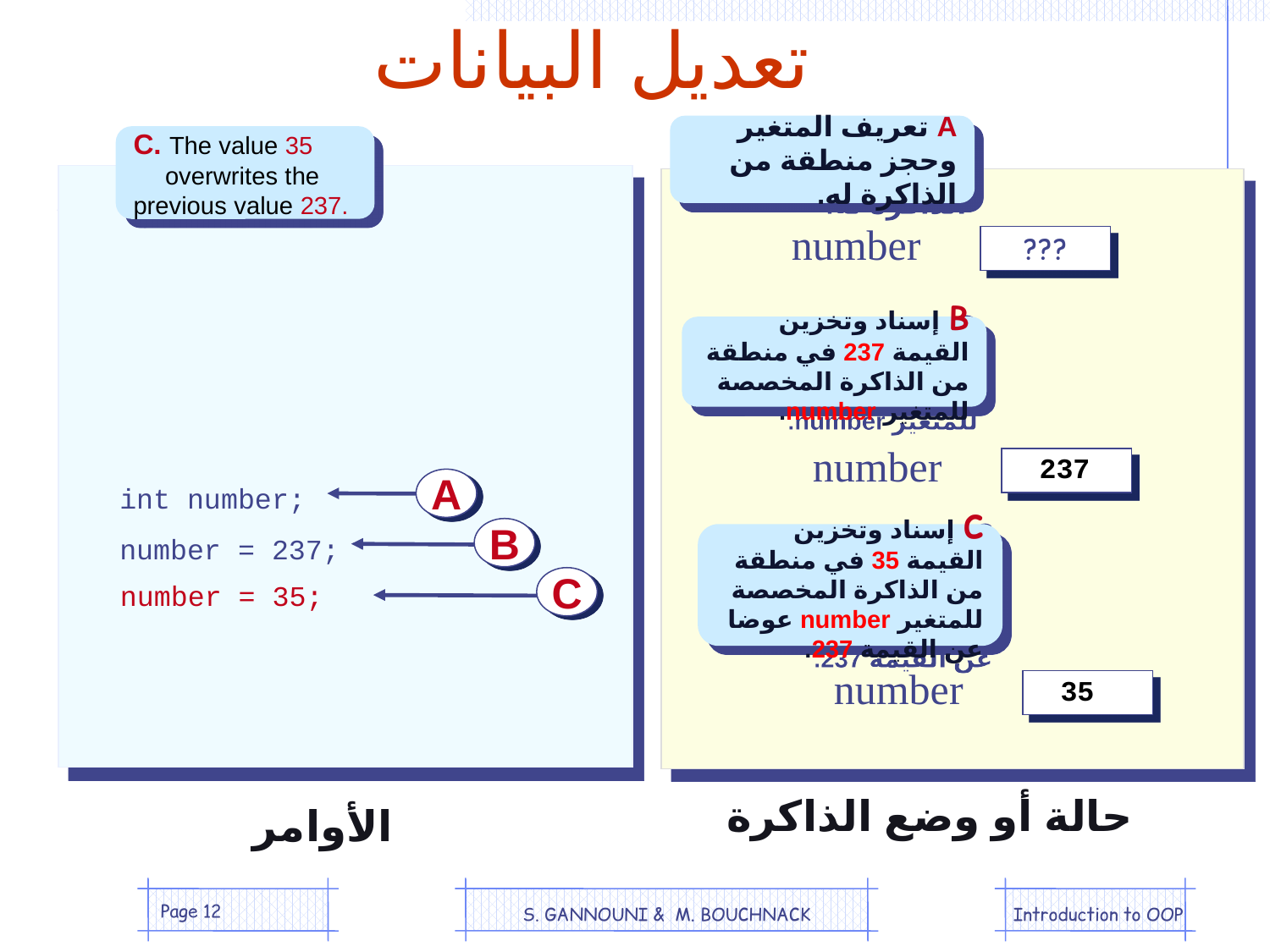

# تعديل البيانات
A تعريف المتغير وحجز منطقة من الذاكرة له.
C. The value 35 	overwrites the previous value 237.

number
???
B إسناد وتخزين القيمة 237 في منطقة من الذاكرة المخصصة للمتغير number.
number
237

int number;
number = 237;

A

B

C إسناد وتخزين القيمة 35 في منطقة من الذاكرة المخصصة للمتغير number عوضا عن القيمة 237.
C
number = 35;

number
35

حالة أو وضع الذاكرة
الأوامر
Page 12
S. GANNOUNI &  M. BOUCHNACK
Introduction to OOP